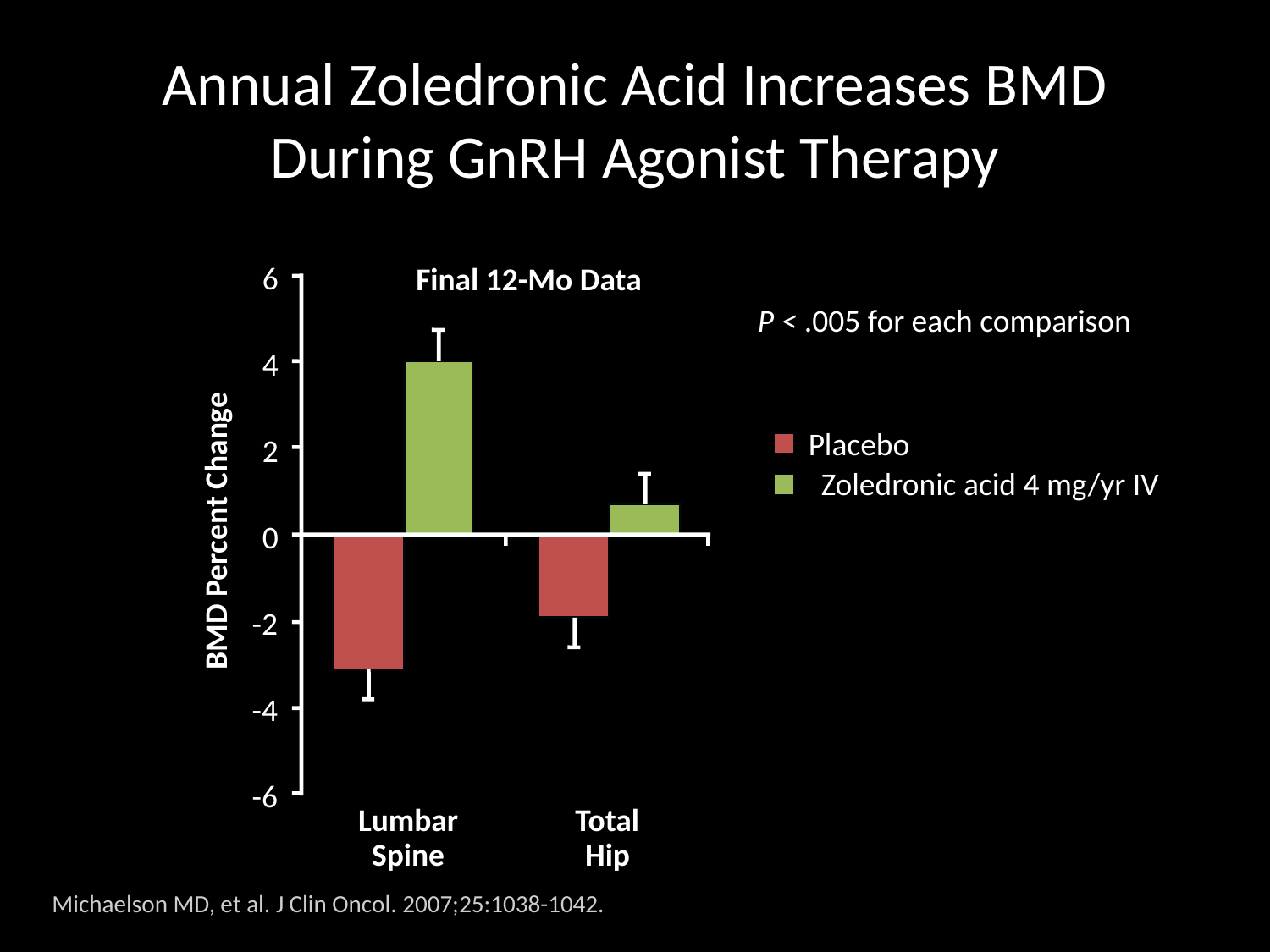

Annual Zoledronic Acid Increases BMD During GnRH Agonist Therapy
Final 12-Mo Data
6

P < .005 for each comparison

4

Placebo
2

Zoledronic acid 4 mg/yr IV

BMD Percent Change
0

-2

-4

-6

Lumbar
Spine
Total
Hip
Michaelson MD, et al. J Clin Oncol. 2007;25:1038-1042.